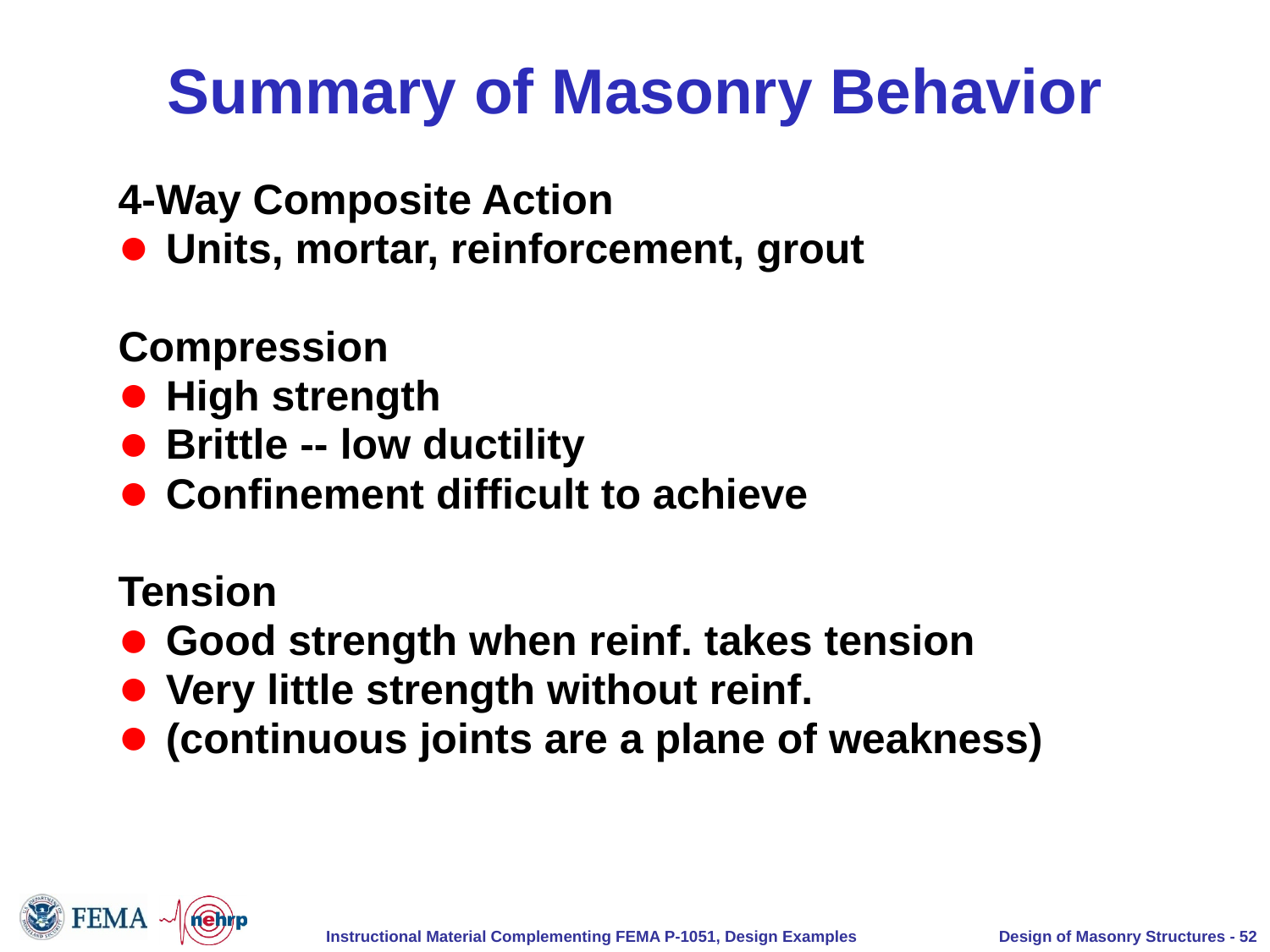

# Summary of Masonry Behavior
4-Way Composite Action
Units, mortar, reinforcement, grout

Compression
High strength
Brittle -- low ductility
Confinement difficult to achieve

Tension
Good strength when reinf. takes tension
Very little strength without reinf.
(continuous joints are a plane of weakness)
Design of Masonry Structures - 52
Instructional Material Complementing FEMA P-1051, Design Examples